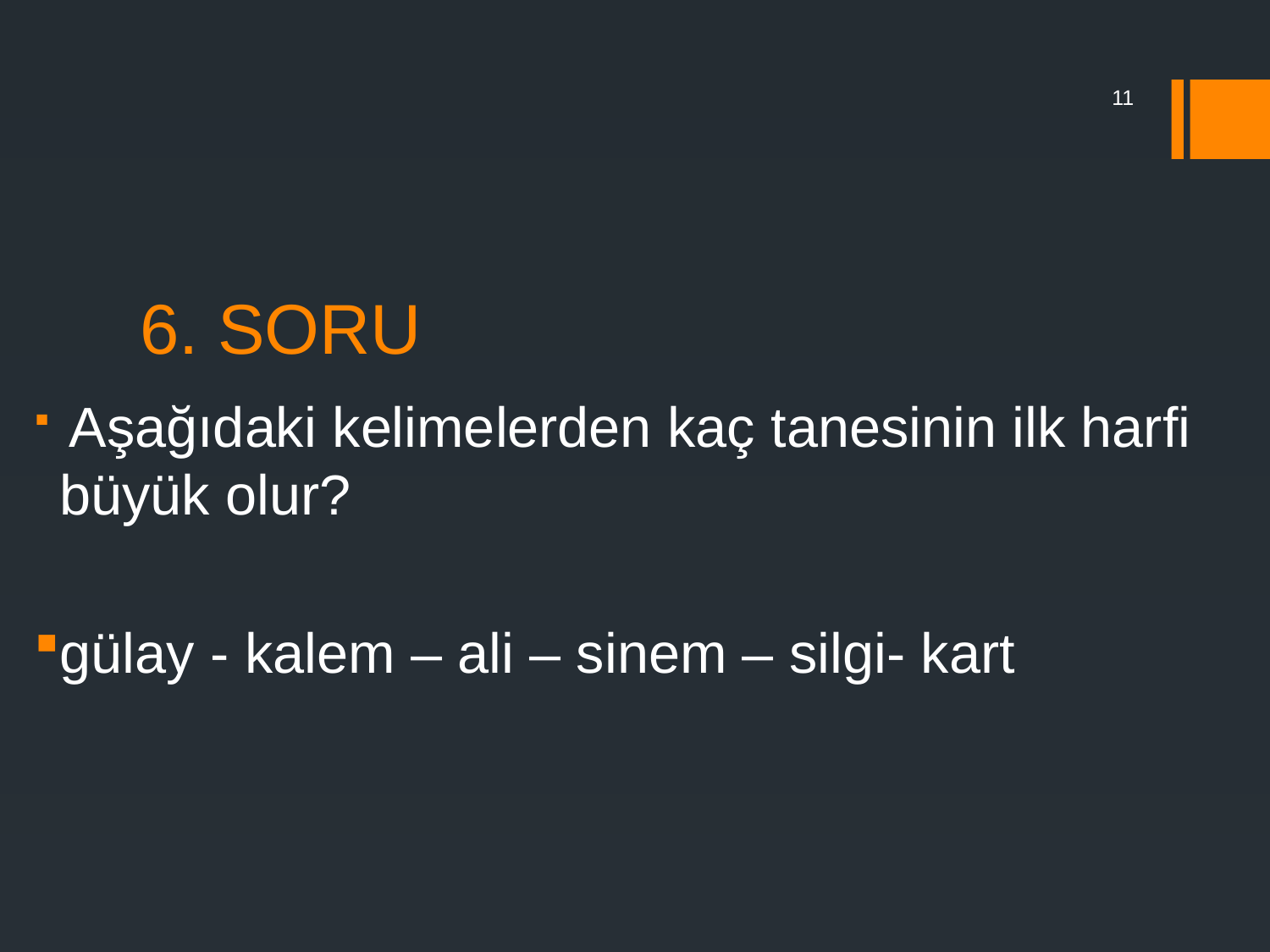

11

# 6. SORU
 Aşağıdaki kelimelerden kaç tanesinin ilk harfi büyük olur?

gülay - kalem – ali – sinem – silgi- kart